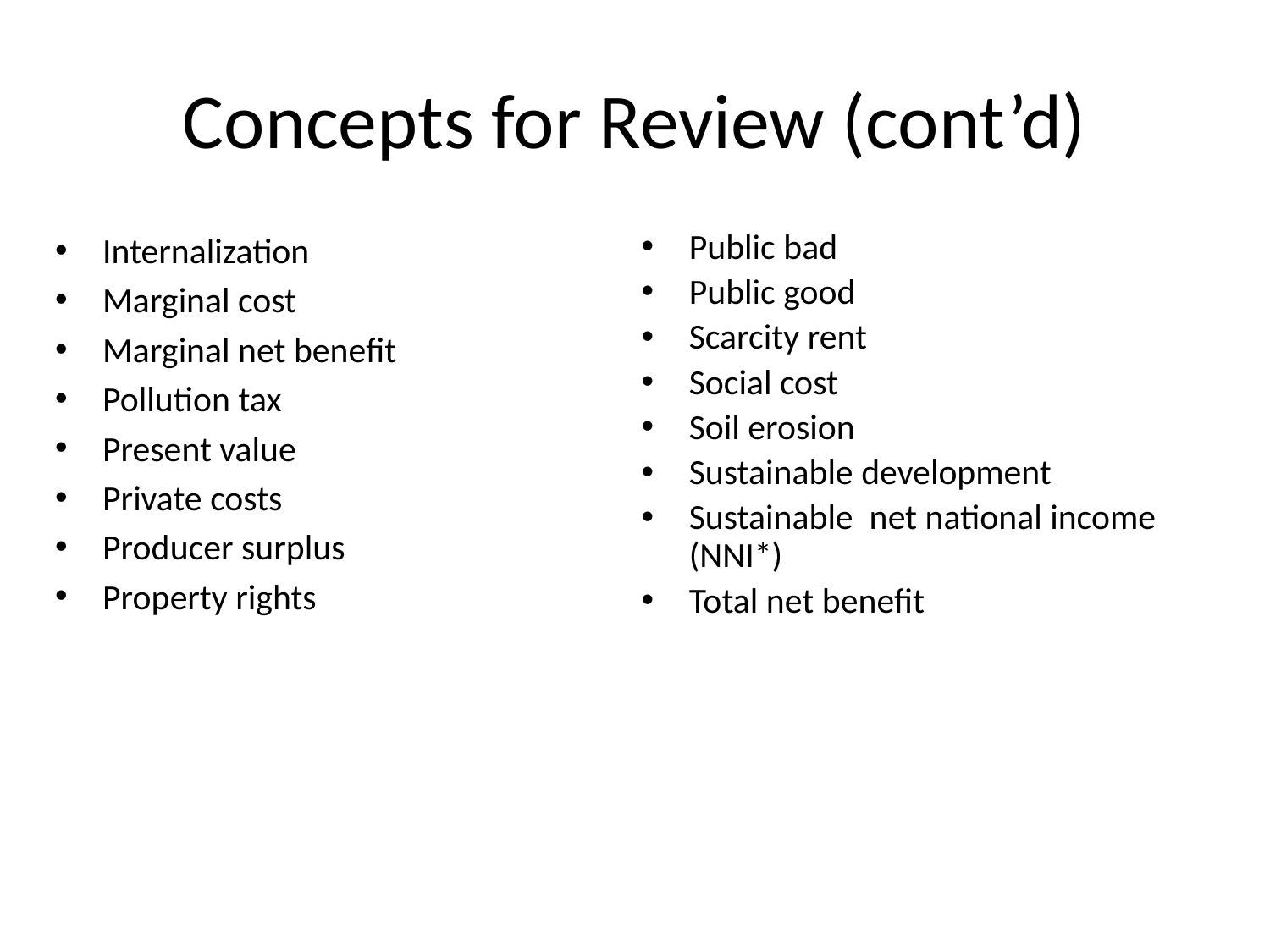

Concepts for Review (cont’d)
Internalization
Marginal cost
Marginal net benefit
Pollution tax
Present value
Private costs
Producer surplus
Property rights
Public bad
Public good
Scarcity rent
Social cost
Soil erosion
Sustainable development
Sustainable  net national income (NNI*)
Total net benefit